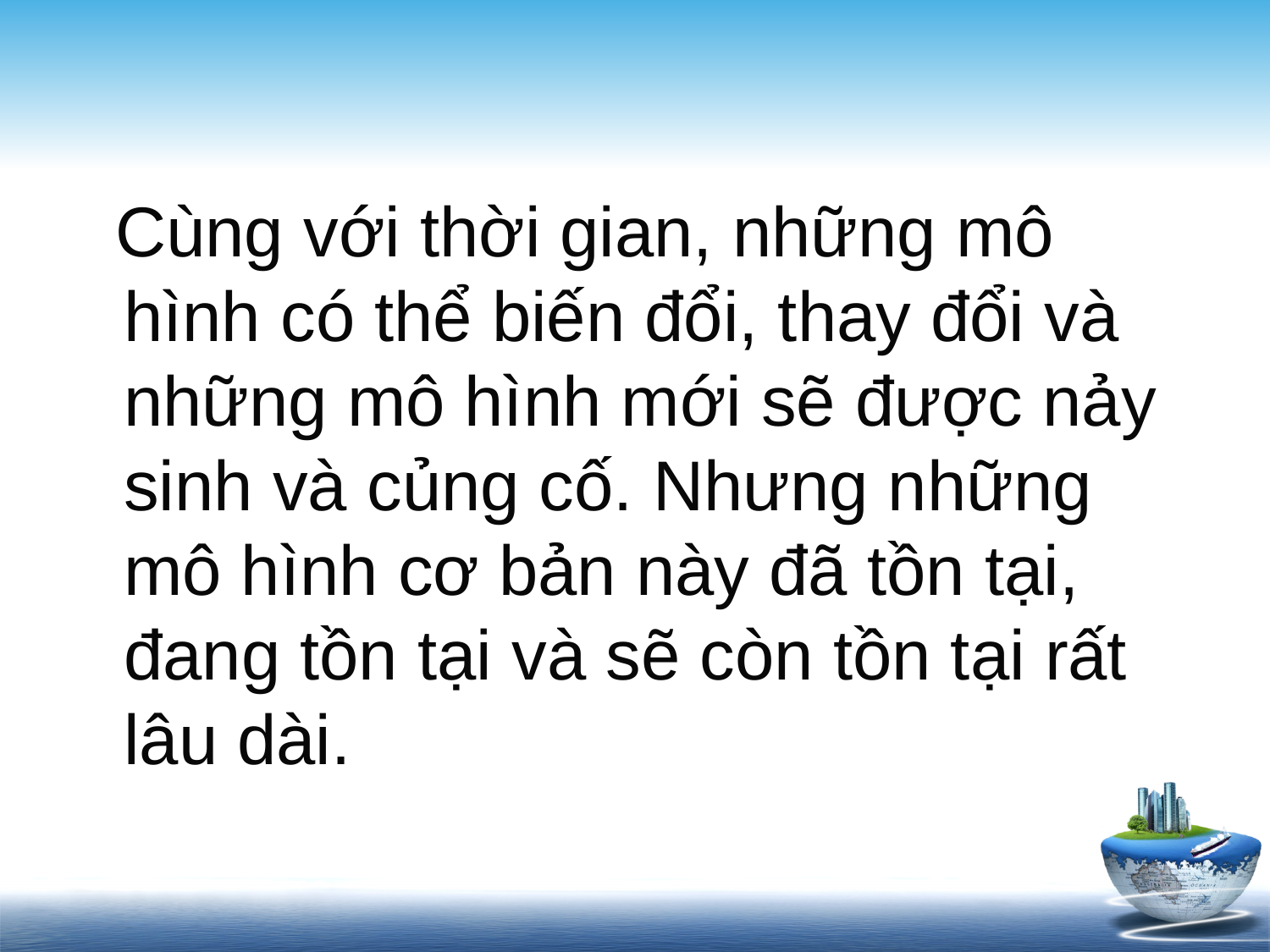

#
  Cùng với thời gian, những mô hình có thể biến đổi, thay đổi và những mô hình mới sẽ được nảy sinh và củng cố. Nhưng những mô hình cơ bản này đã tồn tại, đang tồn tại và sẽ còn tồn tại rất lâu dài.